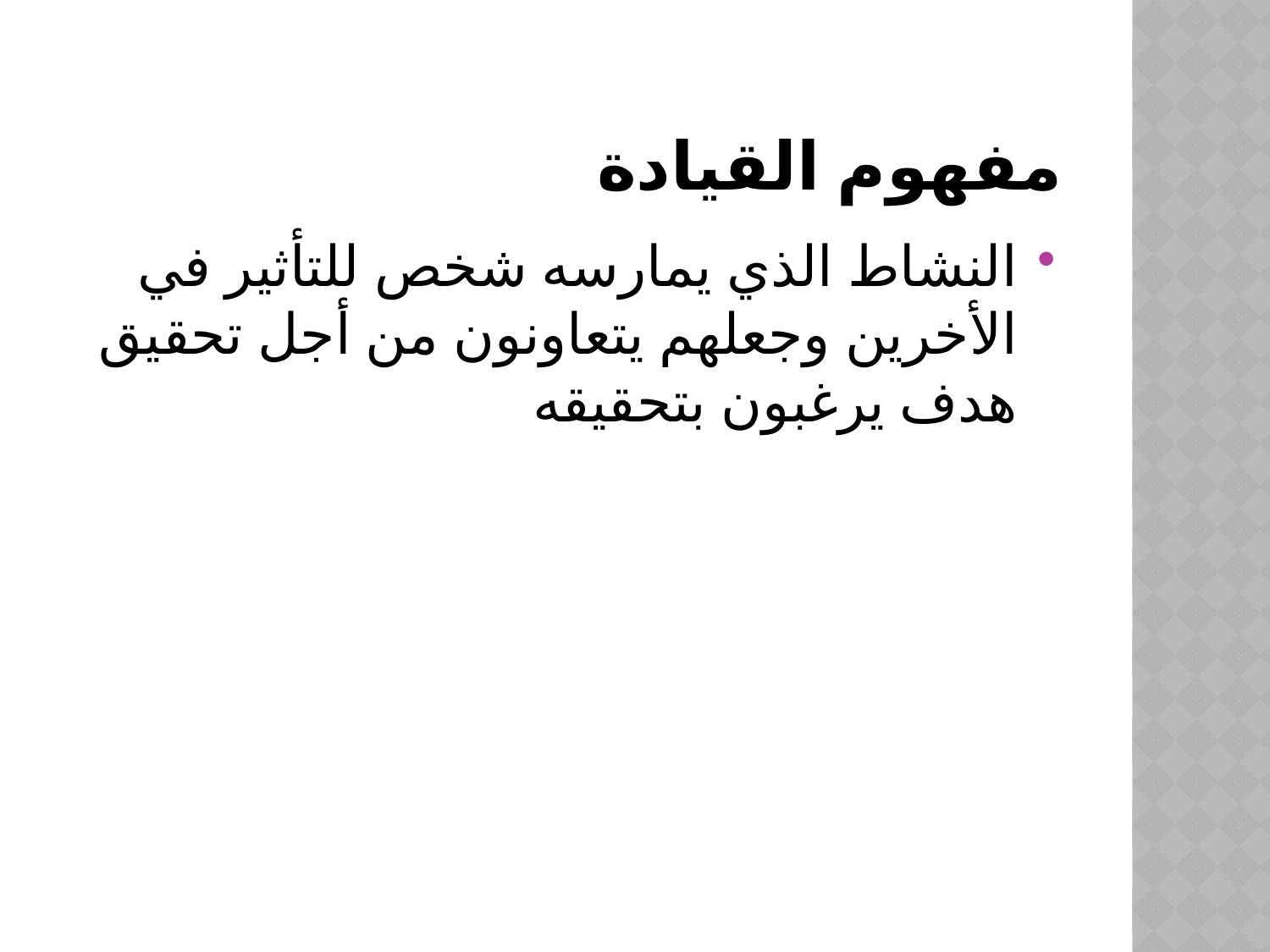

# مفهوم القيادة
النشاط الذي يمارسه شخص للتأثير في الأخرين وجعلهم يتعاونون من أجل تحقيق هدف يرغبون بتحقيقه